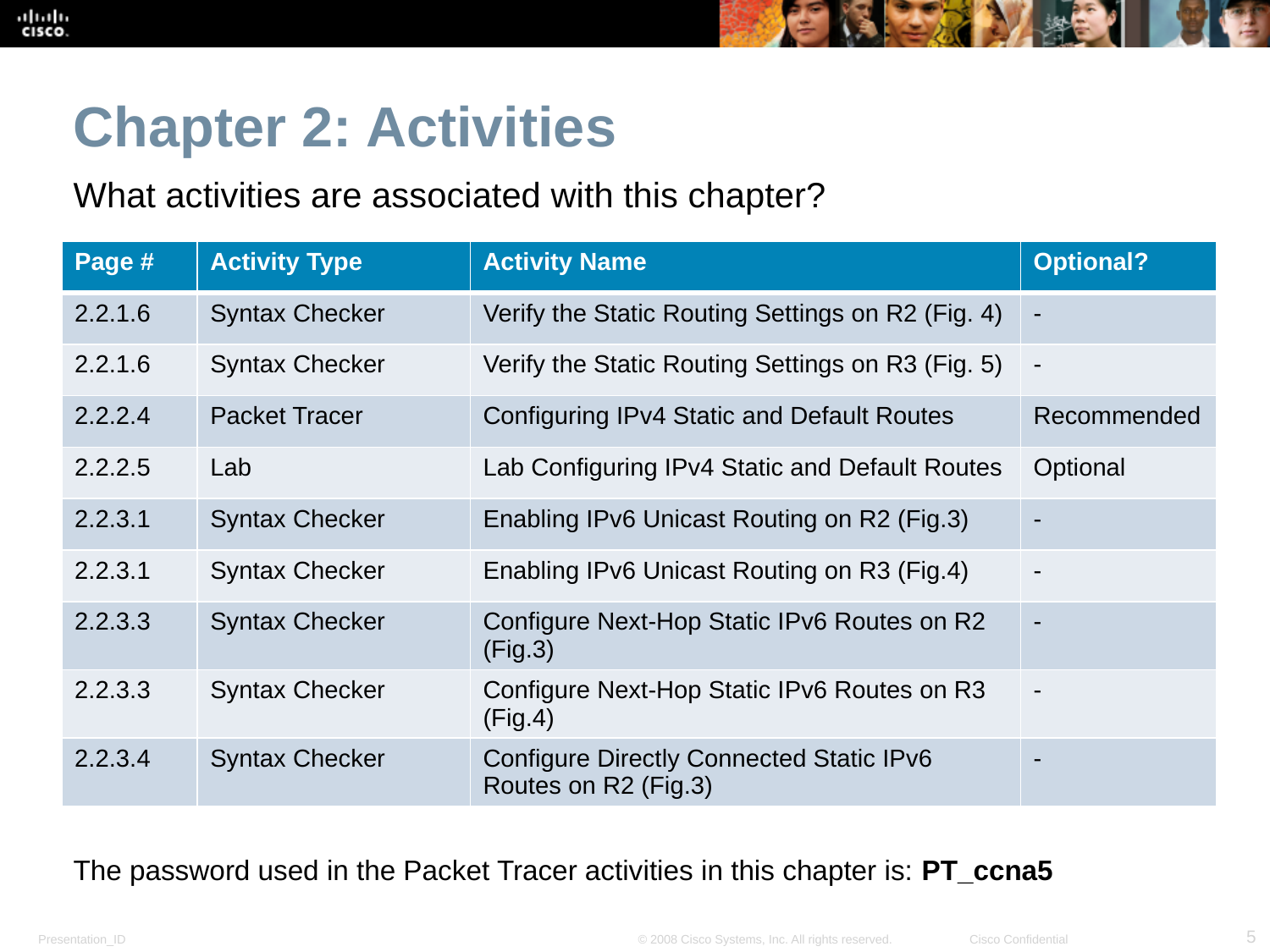

Chapter 2: Activities
What activities are associated with this chapter?

| Page # | Activity Type | Activity Name | Optional? |
| --- | --- | --- | --- |
| 2.2.1.6 | Syntax Checker | Verify the Static Routing Settings on R2 (Fig. 4) | - |
| 2.2.1.6 | Syntax Checker | Verify the Static Routing Settings on R3 (Fig. 5) | - |
| 2.2.2.4 | Packet Tracer | Configuring IPv4 Static and Default Routes | Recommended |
| 2.2.2.5 | Lab | Lab Configuring IPv4 Static and Default Routes | Optional |
| 2.2.3.1 | Syntax Checker | Enabling IPv6 Unicast Routing on R2 (Fig.3) | - |
| 2.2.3.1 | Syntax Checker | Enabling IPv6 Unicast Routing on R3 (Fig.4) | - |
| 2.2.3.3 | Syntax Checker | Configure Next-Hop Static IPv6 Routes on R2 (Fig.3) | - |
| 2.2.3.3 | Syntax Checker | Configure Next-Hop Static IPv6 Routes on R3 (Fig.4) | - |
| 2.2.3.4 | Syntax Checker | Configure Directly Connected Static IPv6 Routes on R2 (Fig.3) | - |
The password used in the Packet Tracer activities in this chapter is: PT_ccna5